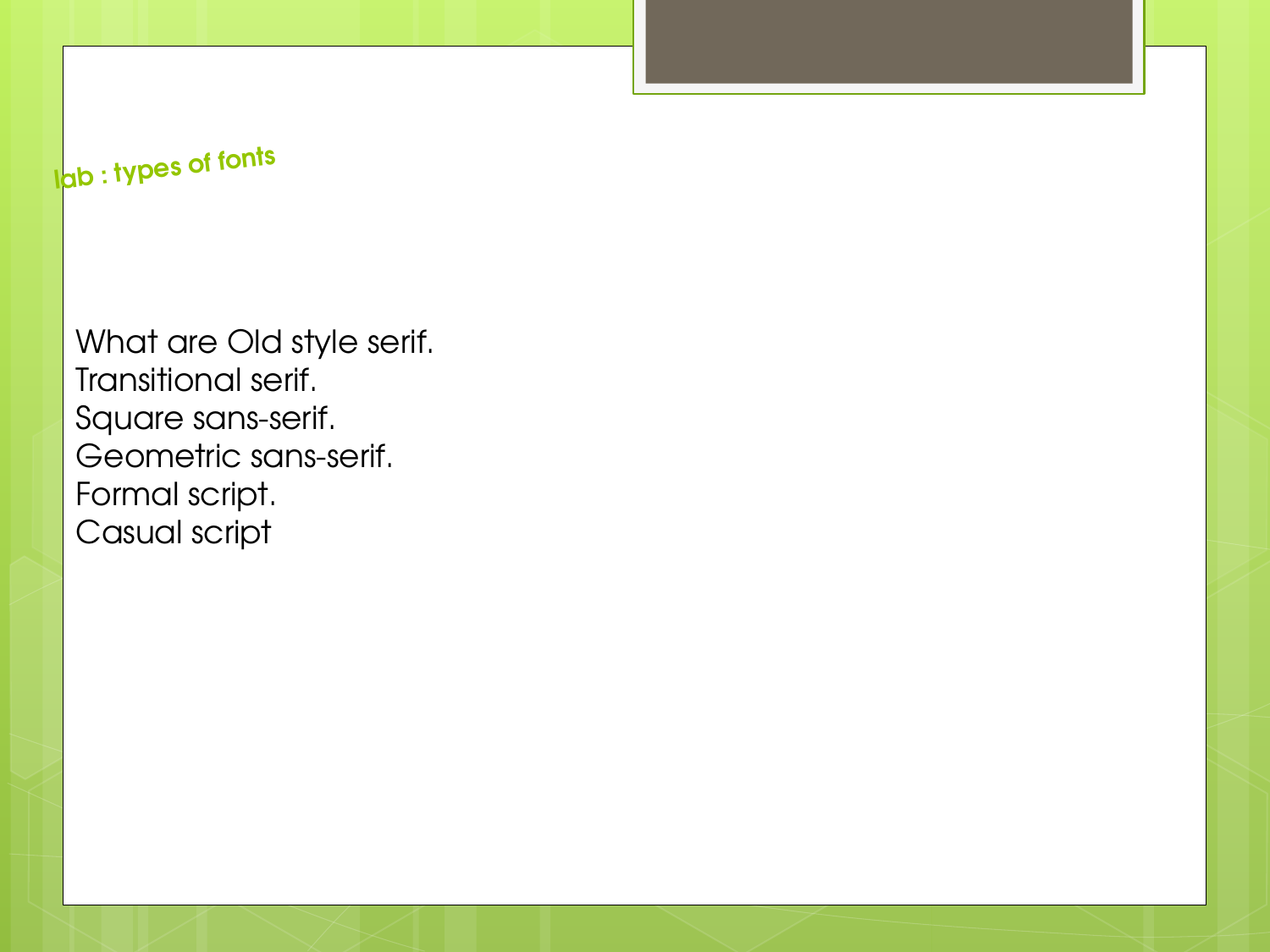

# lab : types of fonts

What are Old style serif.
Transitional serif.
Square sans-serif.
Geometric sans-serif.
Formal script.
Casual script